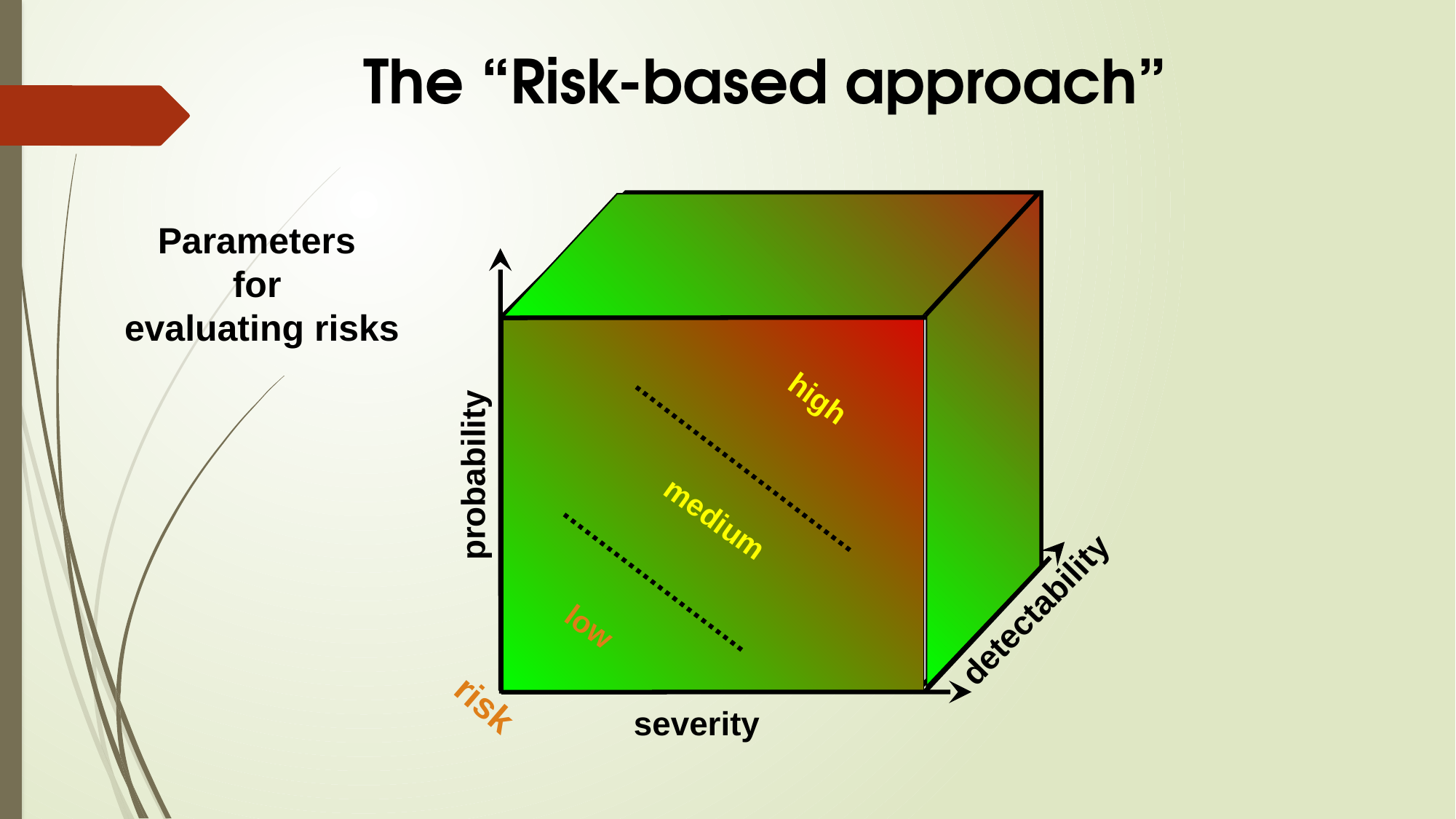

The “Risk-based approach”

Parameters
for
evaluating risks

high

probability
medium

detectability
low
risk

severity